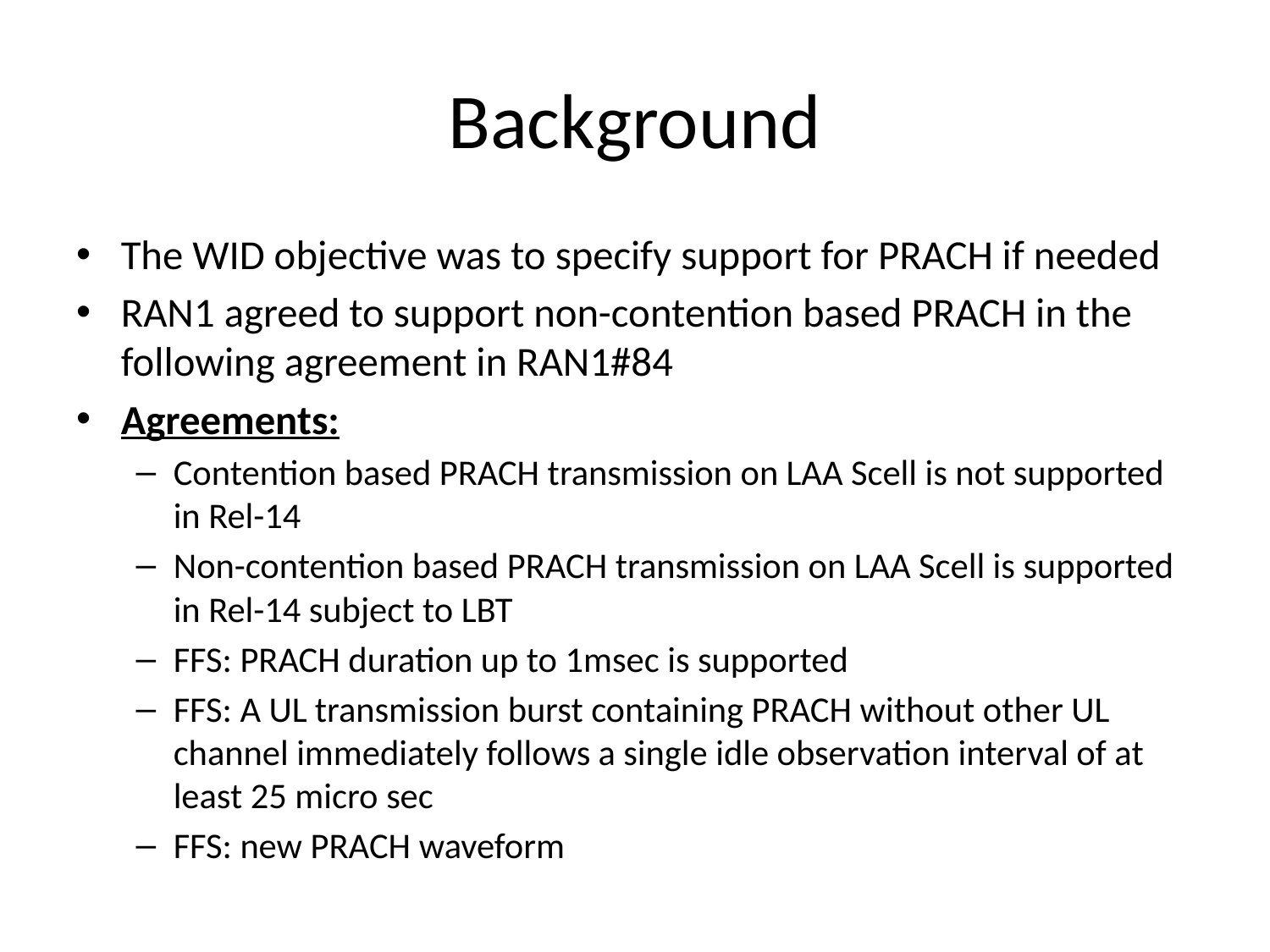

# Background
The WID objective was to specify support for PRACH if needed
RAN1 agreed to support non-contention based PRACH in the following agreement in RAN1#84
Agreements:
Contention based PRACH transmission on LAA Scell is not supported in Rel-14
Non-contention based PRACH transmission on LAA Scell is supported in Rel-14 subject to LBT
FFS: PRACH duration up to 1msec is supported
FFS: A UL transmission burst containing PRACH without other UL channel immediately follows a single idle observation interval of at least 25 micro sec
FFS: new PRACH waveform